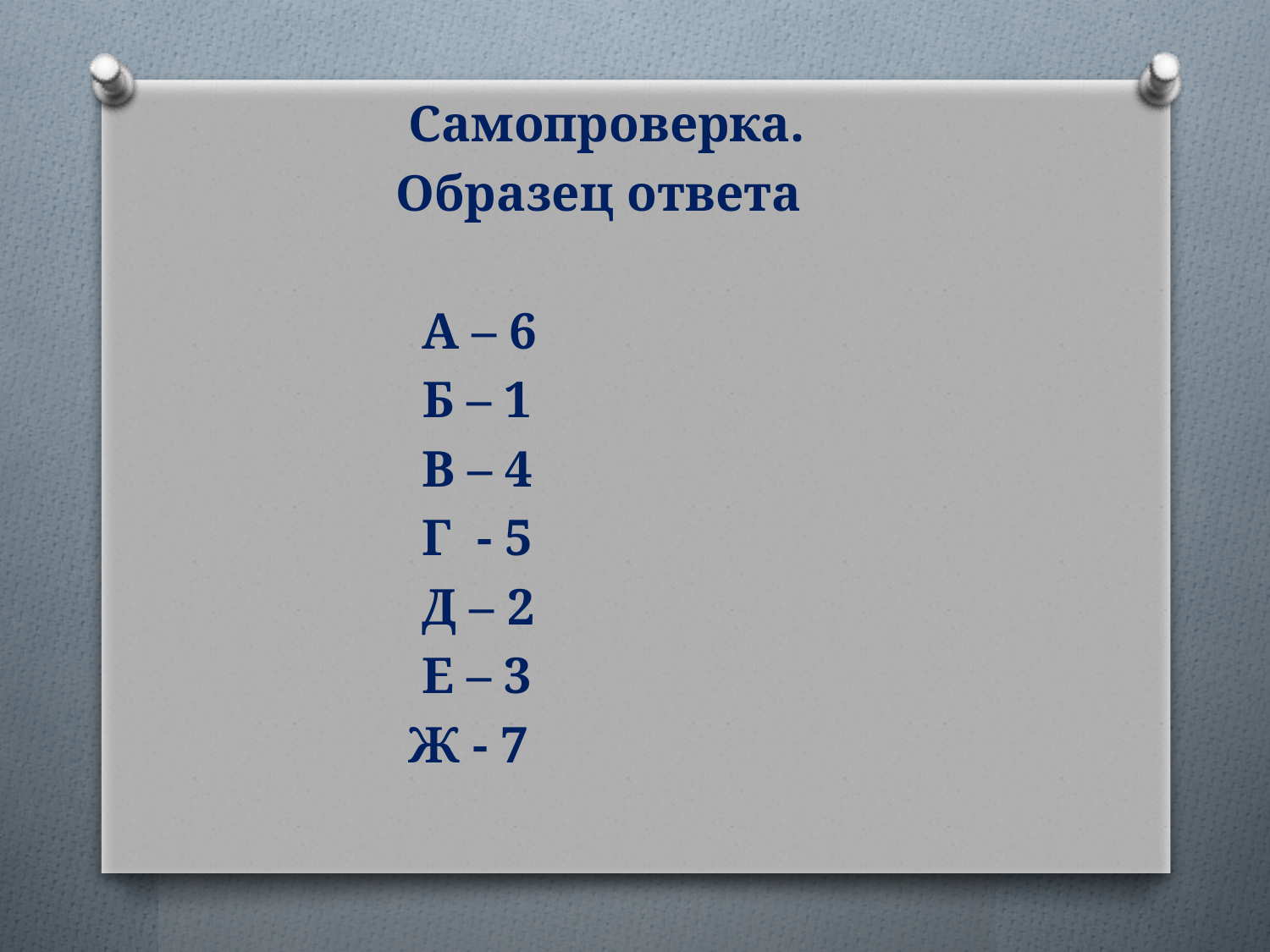

Самопроверка.
                    Образец ответа

                      А – 6
                      Б – 1
                      В – 4
                      Г  - 5
                      Д – 2
                      Е – 3
                     Ж - 7